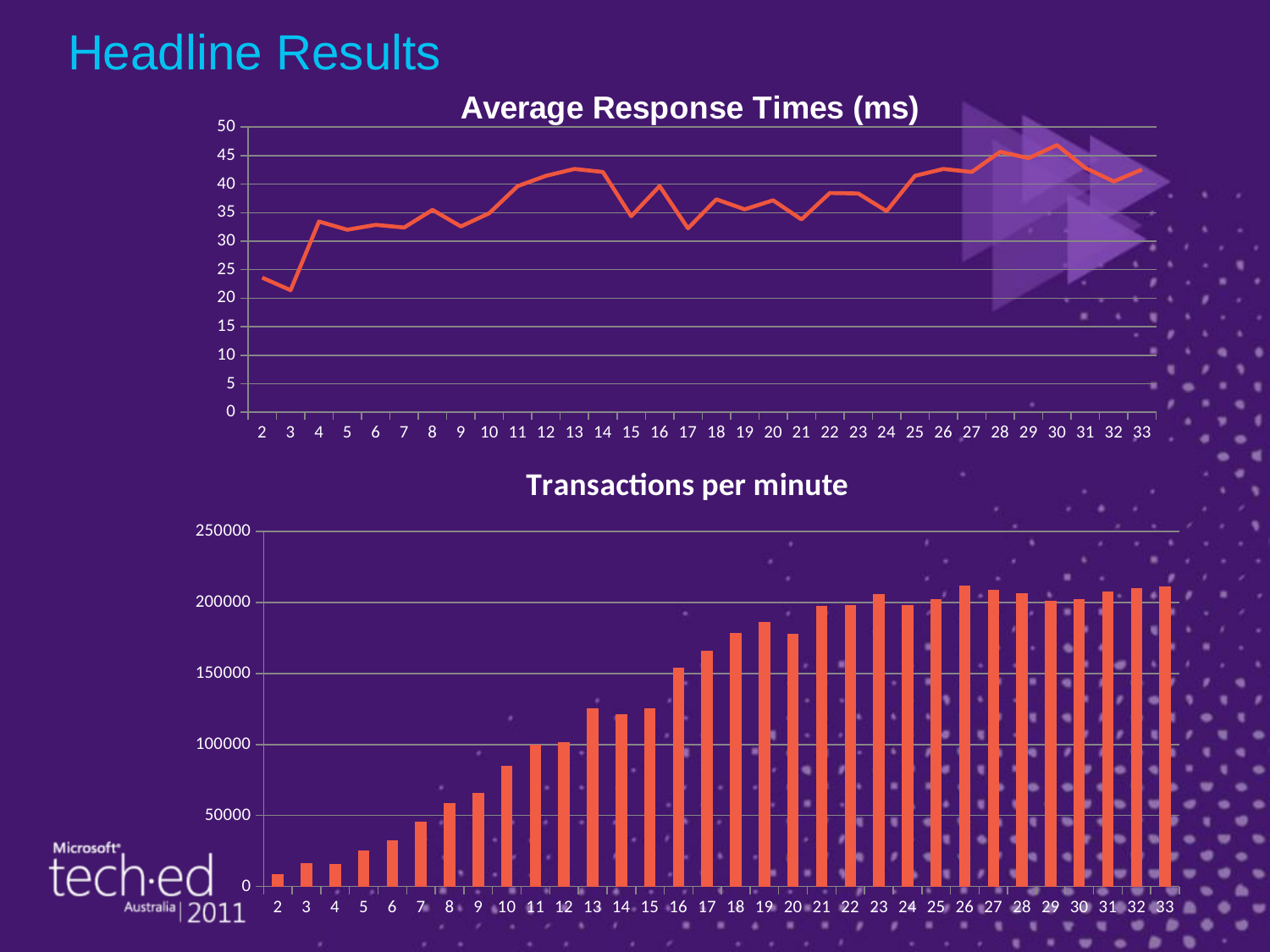

# Headline Results

### Chart: Average Response Times (ms)

| Category | AvgResponse |
|---|---|
| 2 | 23.601516387 |
| 3 | 21.398073467 |
| 4 | 33.439738848000005 |
| 5 | 32.010556194 |
| 6 | 32.862456306 |
| 7 | 32.391014412000004 |
| 8 | 35.48624389 |
| 9 | 32.587990166 |
| 10 | 34.909426554999996 |
| 11 | 39.65468465 |
| 12 | 41.45488494 |
| 13 | 42.65465654 |
| 14 | 42.12654899 |
| 15 | 34.38391614 |
| 16 | 39.65484985 |
| 17 | 32.252520562 |
| 18 | 37.341640725000005 |
| 19 | 35.576352737 |
| 20 | 37.162877777999995 |
| 21 | 33.814554957 |
| 22 | 38.447851986 |
| 23 | 38.35198817 |
| 24 | 35.2736330186 |
| 25 | 41.45488494 |
| 26 | 42.65465654 |
| 27 | 42.12654899 |
| 28 | 45.65889445 |
| 29 | 44.54648466 |
| 30 | 46.84654654 |
| 31 | 42.84654654 |
| 32 | 40.46548946 |
| 33 | 42.56465465 |

### Chart: Transactions per minute

| Category | Transactions |
|---|---|
| 2 | 8955.0 |
| 3 | 16588.0 |
| 4 | 15685.0 |
| 5 | 25665.0 |
| 6 | 32587.0 |
| 7 | 45875.0 |
| 8 | 58554.0 |
| 9 | 65889.0 |
| 10 | 85005.0 |
| 11 | 99865.0 |
| 12 | 101565.0 |
| 13 | 125655.0 |
| 14 | 121125.0 |
| 15 | 125658.0 |
| 16 | 154285.0 |
| 17 | 165988.0 |
| 18 | 178556.0 |
| 19 | 185996.0 |
| 20 | 178058.0 |
| 21 | 197588.0 |
| 22 | 198008.0 |
| 23 | 205665.0 |
| 24 | 198228.0 |
| 25 | 202569.0 |
| 26 | 211589.0 |
| 27 | 208996.0 |
| 28 | 206558.0 |
| 29 | 201158.0 |
| 30 | 202556.0 |
| 31 | 207556.0 |
| 32 | 209889.0 |
| 33 | 211254.0 |